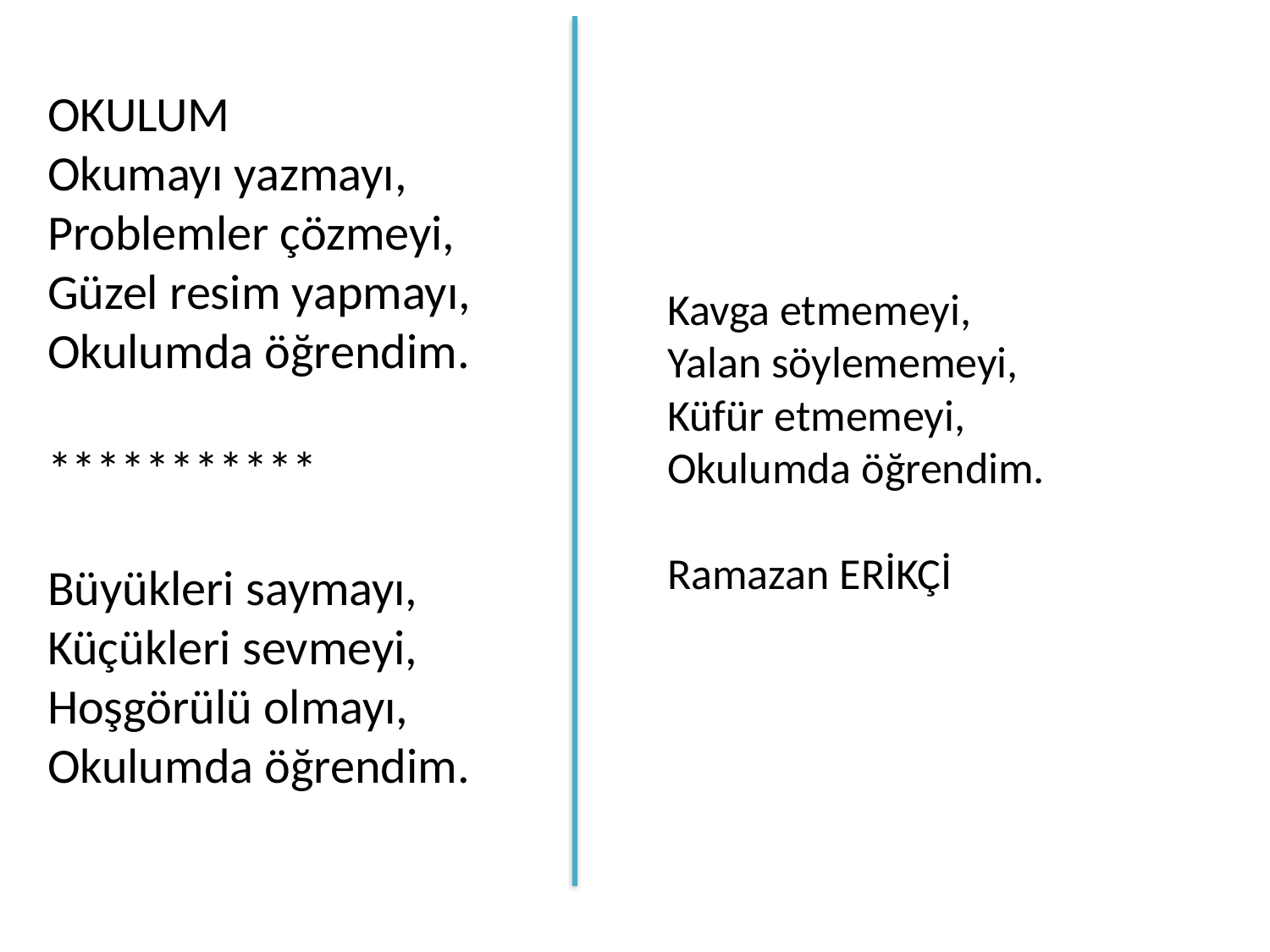

OKULUM
Okumayı yazmayı,
Problemler çözmeyi,
Güzel resim yapmayı,
Okulumda öğrendim.

***********

Büyükleri saymayı,
Küçükleri sevmeyi,
Hoşgörülü olmayı,
Okulumda öğrendim.
Kavga etmemeyi,
Yalan söylememeyi,
Küfür etmemeyi,
Okulumda öğrendim.

Ramazan ERİKÇİ